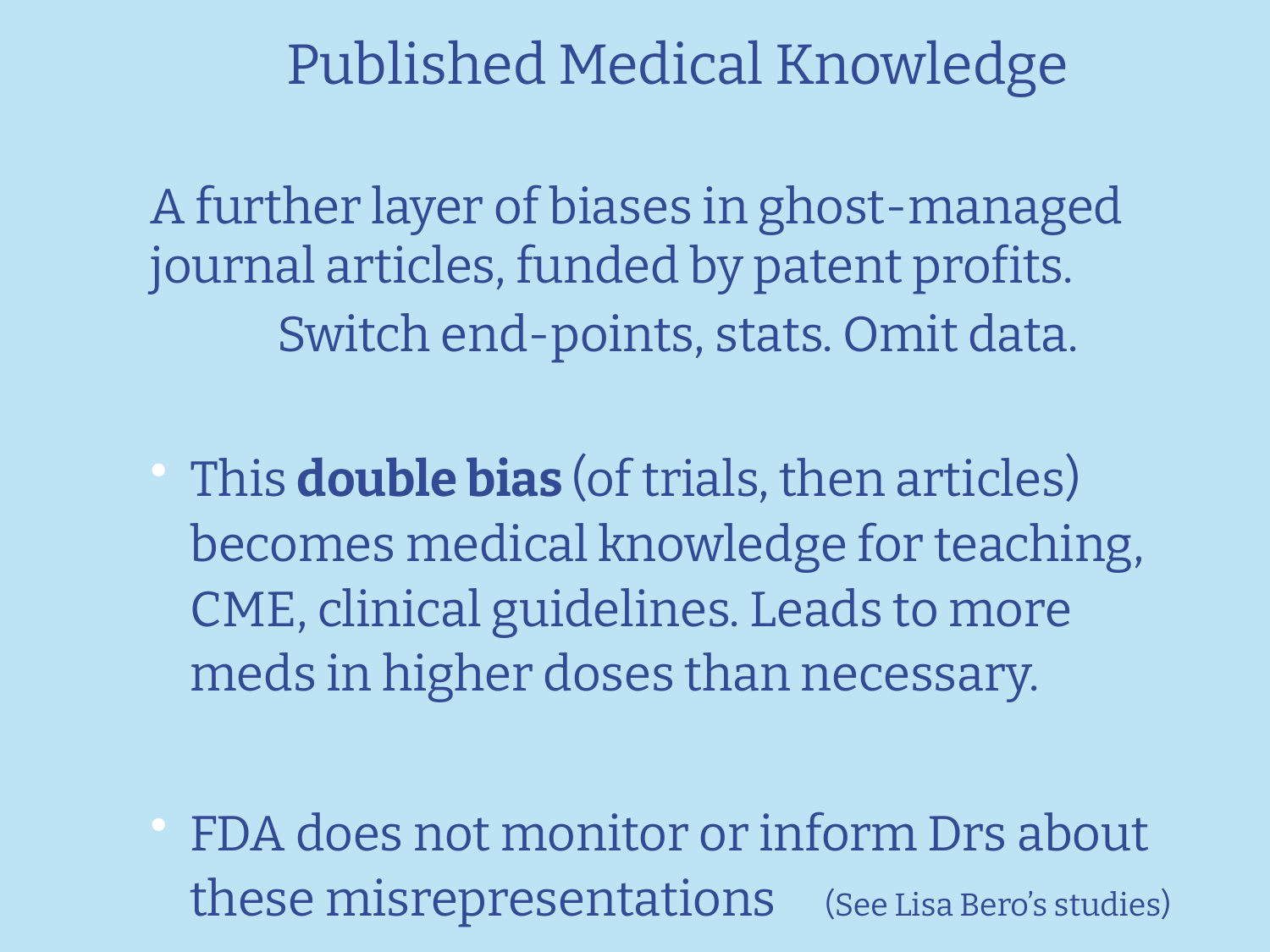

Published Medical Knowledge

A further layer of biases in ghost-managed journal articles, funded by patent profits.
	Switch end-points, stats. Omit data.

This double bias (of trials, then articles) becomes medical knowledge for teaching, CME, clinical guidelines. Leads to more meds in higher doses than necessary.

FDA does not monitor or inform Drs about these misrepresentations	(See Lisa Bero’s studies)